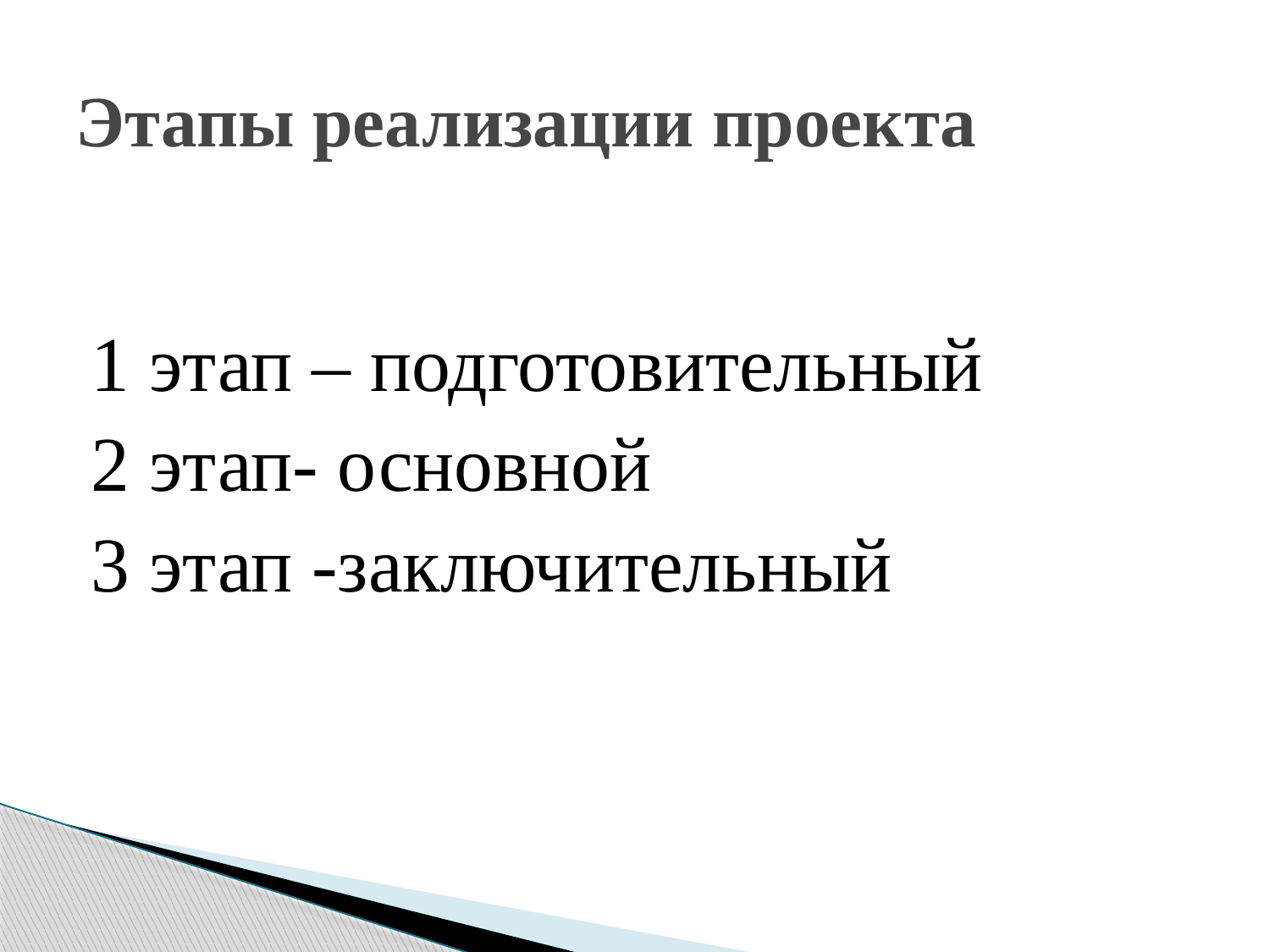

# Этапы реализации проекта
1 этап – подготовительный
2 этап- основной
3 этап -заключительный